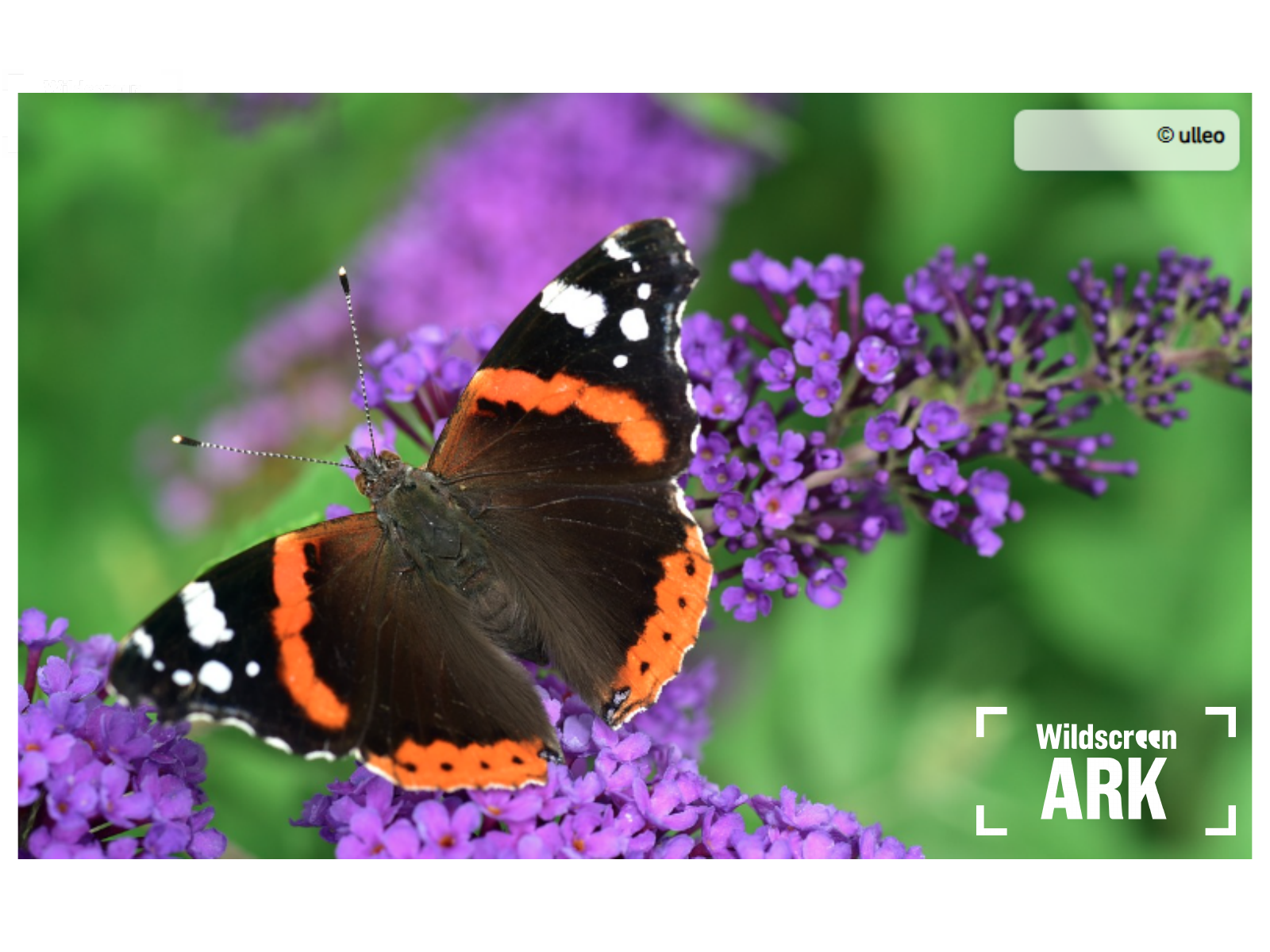

Identifying nature
Now you try! What are these?